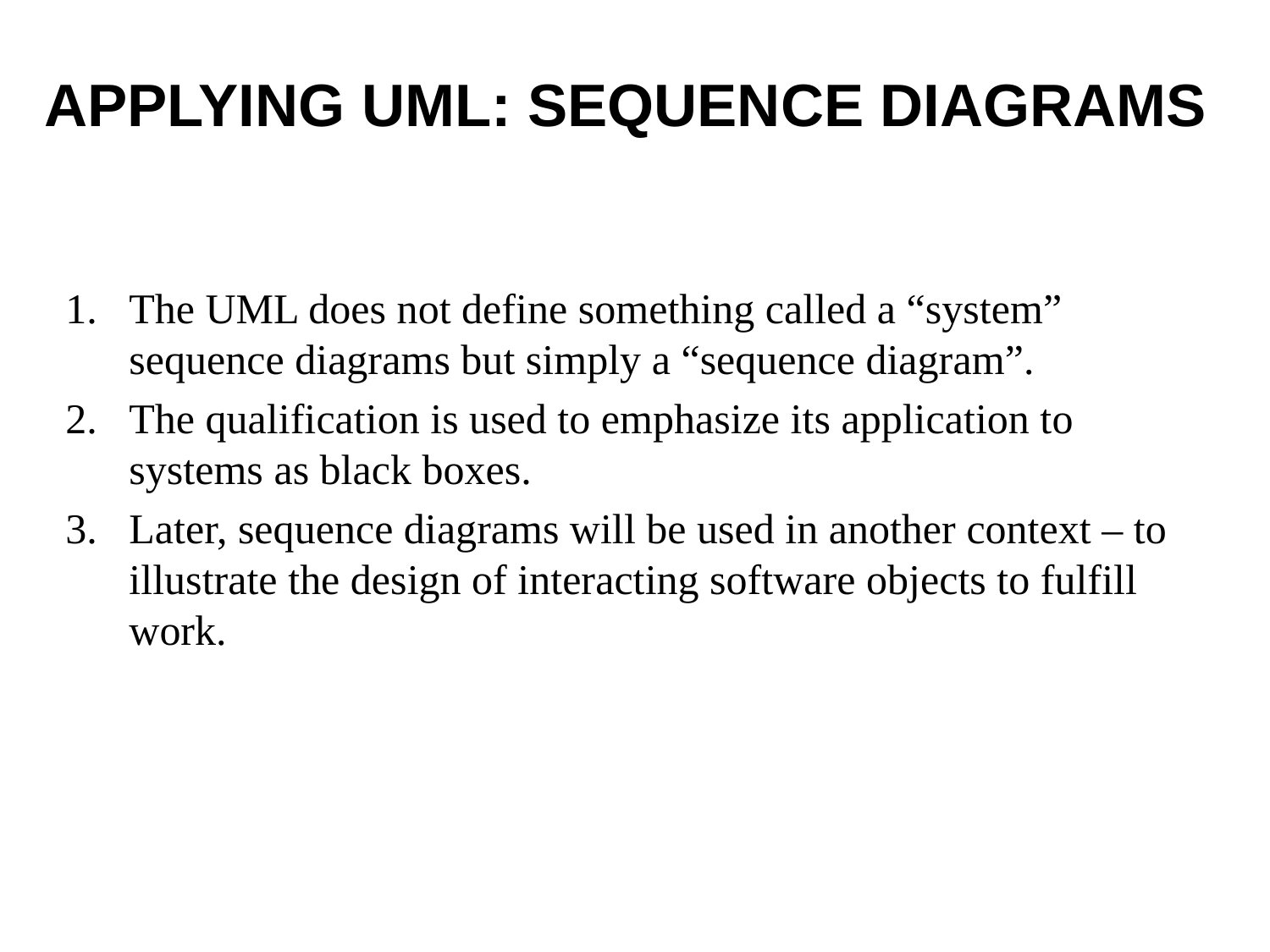

APPLYING UML: SEQUENCE DIAGRAMS
The UML does not define something called a “system” sequence diagrams but simply a “sequence diagram”.
The qualification is used to emphasize its application to systems as black boxes.
Later, sequence diagrams will be used in another context – to illustrate the design of interacting software objects to fulfill work.